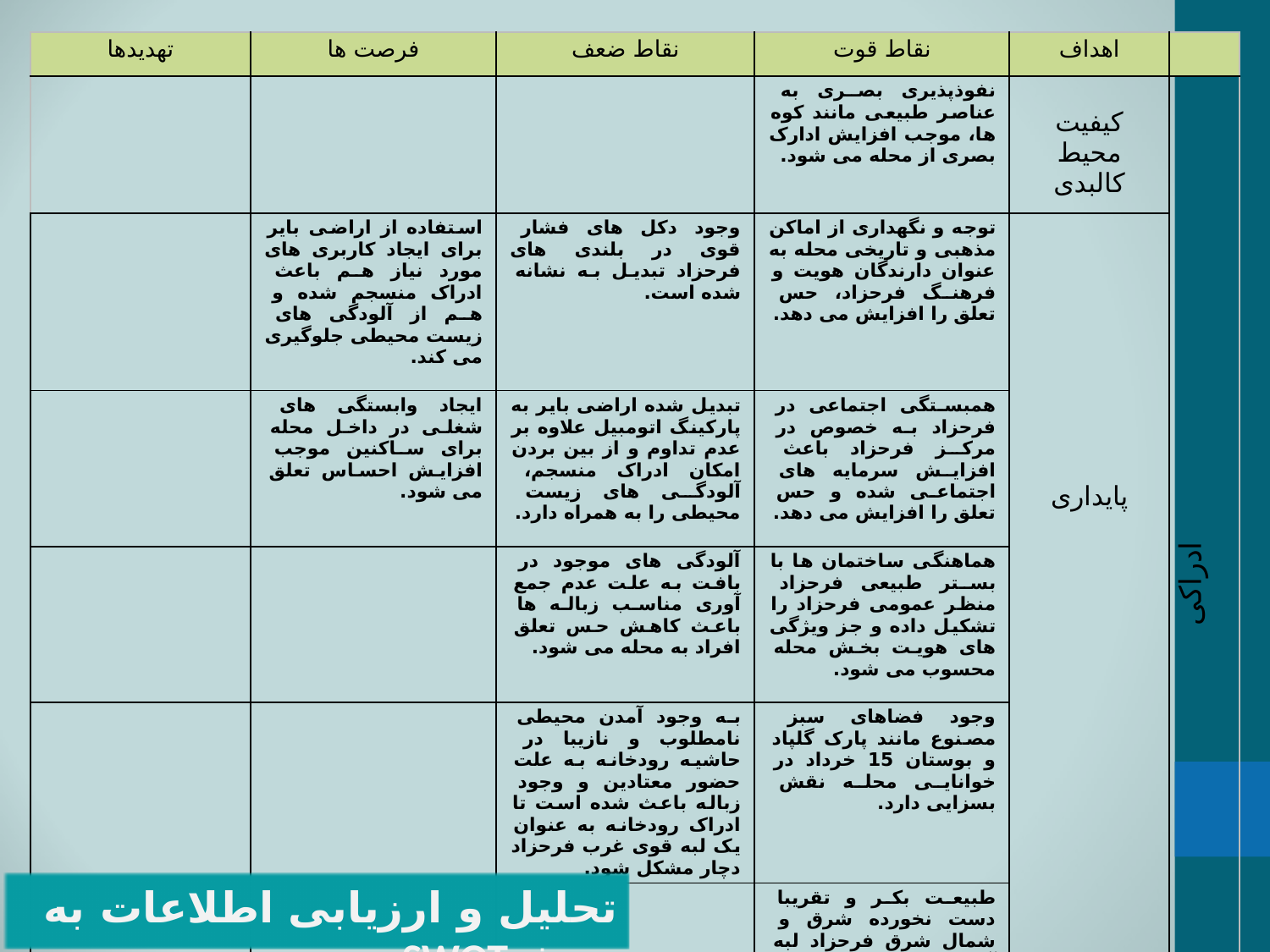

| تهدیدها | فرصت ها | نقاط ضعف | نقاط قوت | اهداف |  |
| --- | --- | --- | --- | --- | --- |
|  |  |  | نفوذپذیری بصری به عناصر طبیعی مانند کوه ها، موجب افزایش ادارک بصری از محله می شود. | کیفیت محیط کالبدی | ادراکی |
|  | استفاده از اراضی بایر برای ایجاد کاربری های مورد نیاز هم باعث ادراک منسجم شده و هم از آلودگی های زیست محیطی جلوگیری می کند. | وجود دکل های فشار قوی در بلندی های فرحزاد تبدیل به نشانه شده است. | توجه و نگهداری از اماکن مذهبی و تاریخی محله به عنوان دارندگان هویت و فرهنگ فرحزاد، حس تعلق را افزایش می دهد. | پایداری |  |
|  | ایجاد وابستگی های شغلی در داخل محله برای ساکنین موجب افزایش احساس تعلق می شود. | تبدیل شده اراضی بایر به پارکینگ اتومبیل علاوه بر عدم تداوم و از بین بردن امکان ادراک منسجم، آلودگی های زیست محیطی را به همراه دارد. | همبستگی اجتماعی در فرحزاد به خصوص در مرکز فرحزاد باعث افزایش سرمایه های اجتماعی شده و حس تعلق را افزایش می دهد. |  |  |
|  |  | آلودگی های موجود در بافت به علت عدم جمع آوری مناسب زباله ها باعث کاهش حس تعلق افراد به محله می شود. | هماهنگی ساختمان ها با بستر طبیعی فرحزاد منظر عمومی فرحزاد را تشکیل داده و جز ویژگی های هویت بخش محله محسوب می شود. |  |  |
|  |  | به وجود آمدن محیطی نامطلوب و نازیبا در حاشیه رودخانه به علت حضور معتادین و وجود زباله باعث شده است تا ادراک رودخانه به عنوان یک لبه قوی غرب فرحزاد دچار مشکل شود. | وجود فضاهای سبز مصنوع مانند پارک گلپاد و بوستان 15 خرداد در خوانایی محله نقش بسزایی دارد. |  |  |
|  |  |  | طبیعت بکر و تقریبا دست نخورده شرق و شمال شرق فرحزاد لبه آن را در این محدوده تعیین کرده و خوانایی محله را افزایش می دهند. |  |  |

تحلیل و ارزیابی اطلاعات به روشSWOT